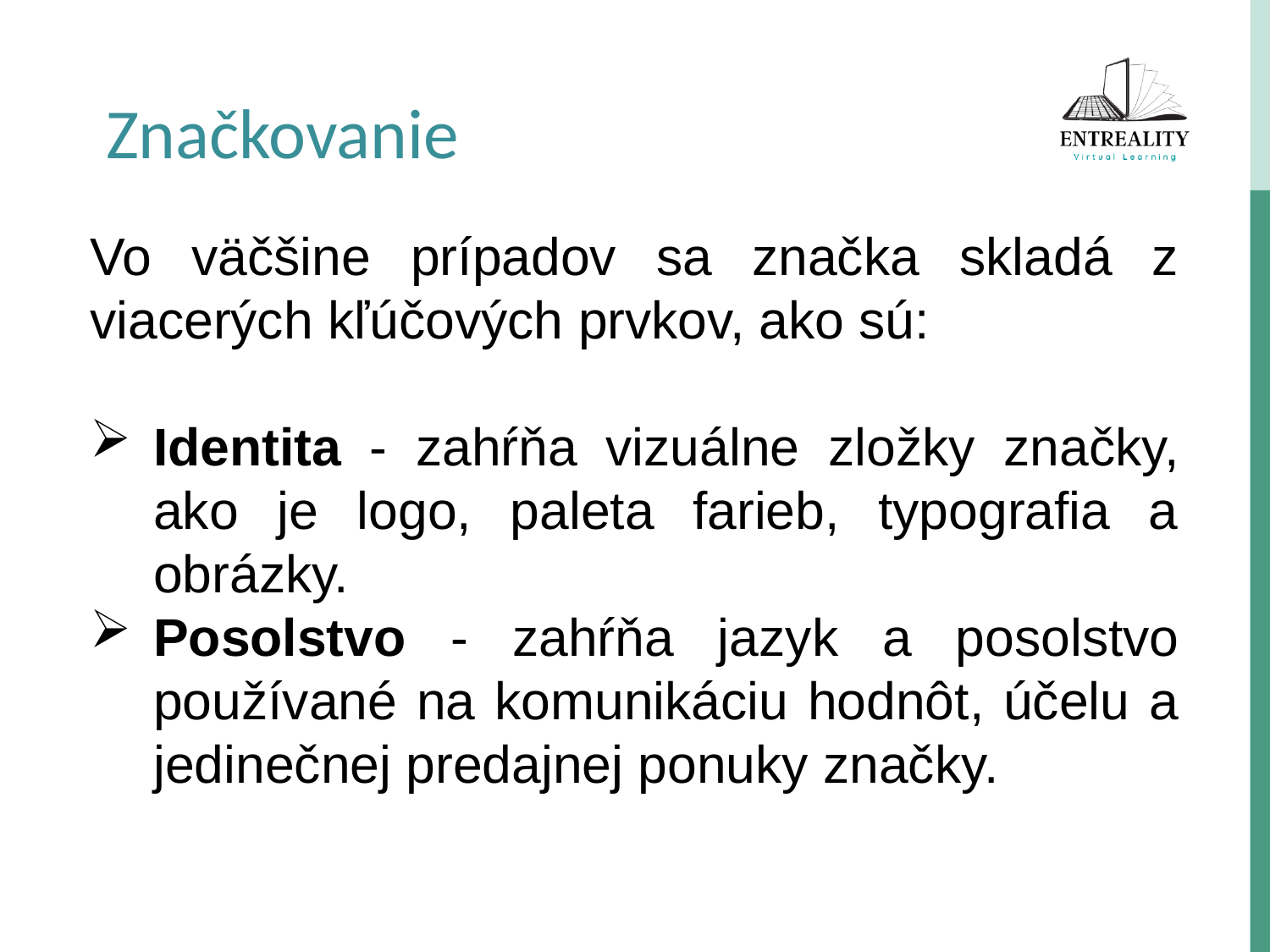

Značkovanie

Vo väčšine prípadov sa značka skladá z viacerých kľúčových prvkov, ako sú:

Identita - zahŕňa vizuálne zložky značky, ako je logo, paleta farieb, typografia a obrázky.
Posolstvo - zahŕňa jazyk a posolstvo používané na komunikáciu hodnôt, účelu a jedinečnej predajnej ponuky značky.